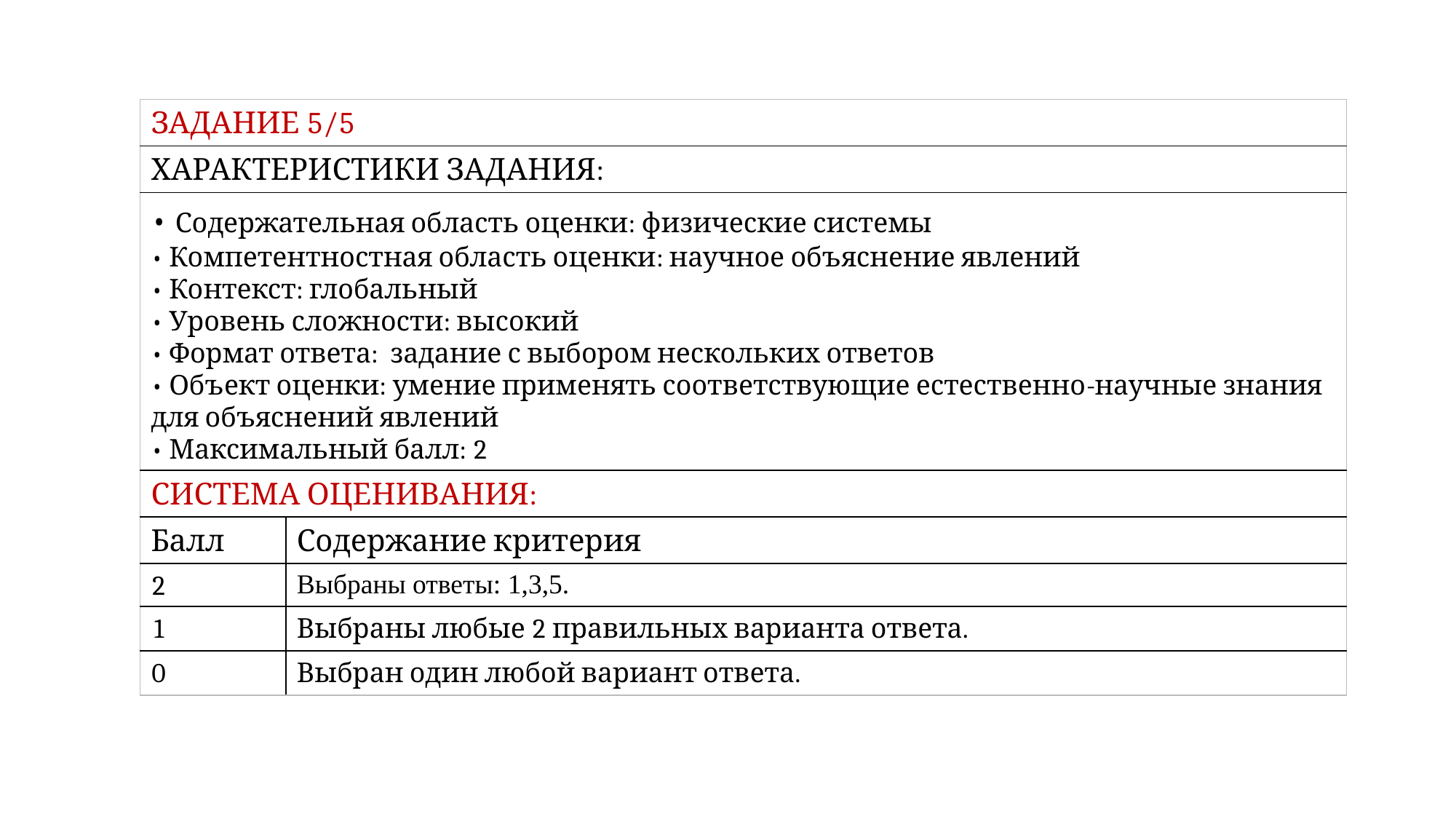

| ЗАДАНИЕ 5/5 |  |
| --- | --- |
| ХАРАКТЕРИСТИКИ ЗАДАНИЯ: |  |
| • Содержательная область оценки: физические системы • Компетентностная область оценки: научное объяснение явлений • Контекст: глобальный • Уровень сложности: высокий • Формат ответа: задание с выбором нескольких ответов • Объект оценки: умение применять соответствующие естественно-научные знания для объяснений явлений • Максимальный балл: 2 |  |
| СИСТЕМА ОЦЕНИВАНИЯ: |  |
| Балл | Содержание критерия |
| 2 | Выбраны ответы: 1,3,5. |
| 1 | Выбраны любые 2 правильных варианта ответа. |
| 0 | Выбран один любой вариант ответа. |